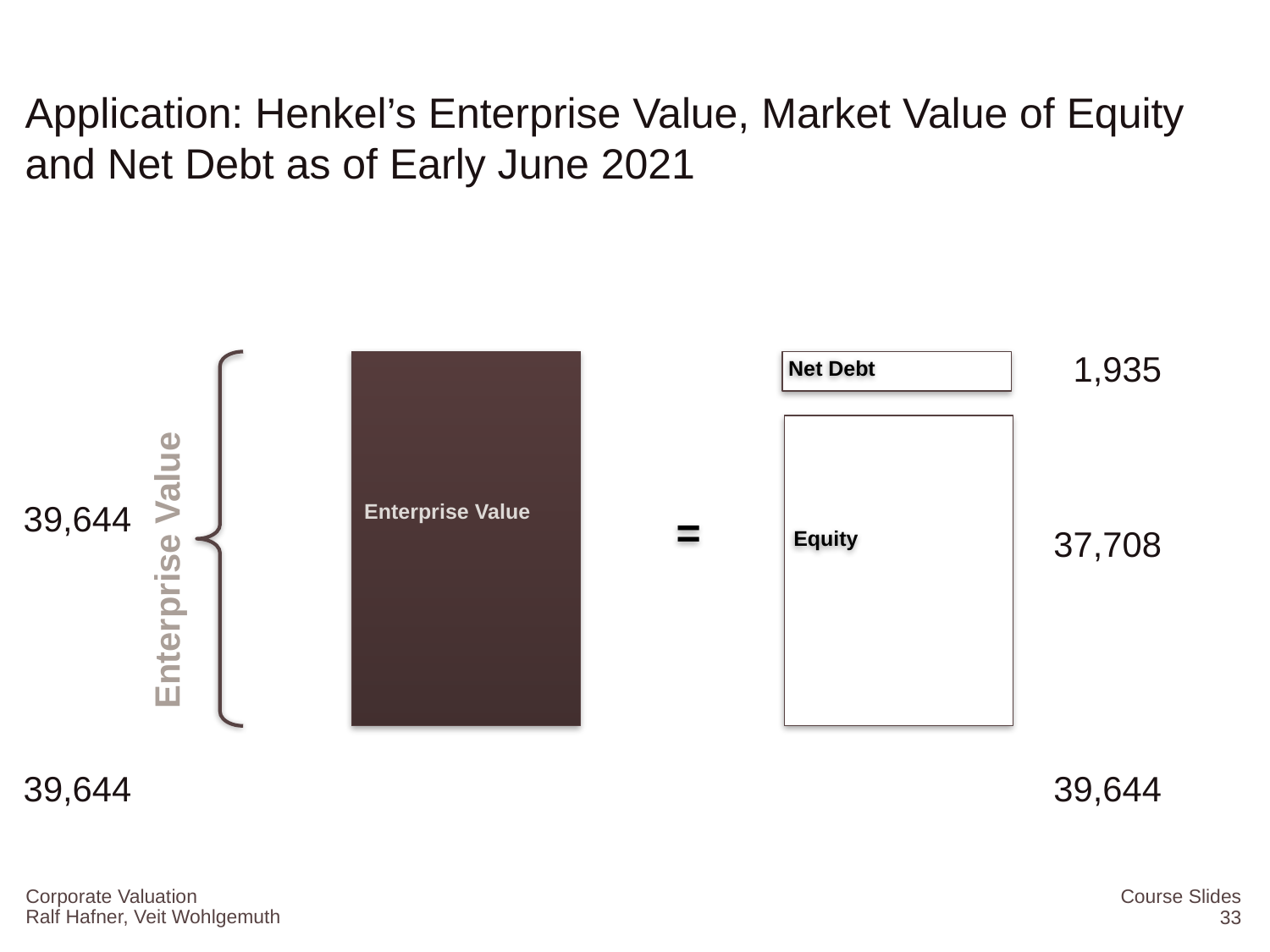

# Application: Henkel’s Enterprise Value, Market Value of Equity and Net Debt as of Early June 2021
1,935
Net Debt

39,644
Enterprise Value
=
37,708
Equity
Enterprise Value
39,644
39,644
Corporate Valuation
Course Slides
33